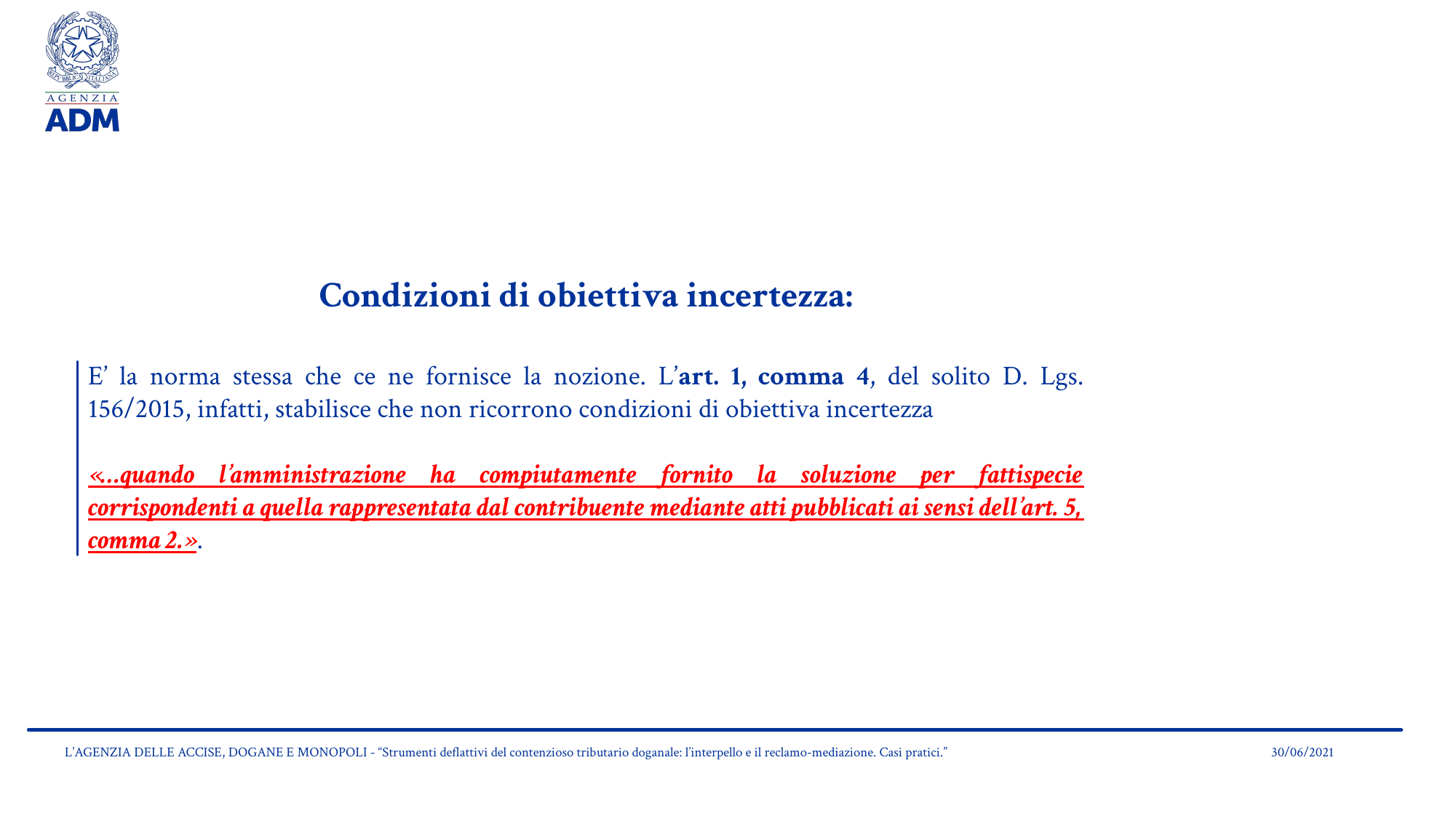

Condizioni di obiettiva incertezza:

E’ la norma stessa che ce ne fornisce la nozione. L’art. 1, comma 4, del solito D. Lgs. 156/2015, infatti, stabilisce che non ricorrono condizioni di obiettiva incertezza

«…quando l’amministrazione ha compiutamente fornito la soluzione per fattispecie corrispondenti a quella rappresentata dal contribuente mediante atti pubblicati ai sensi dell’art. 5, comma 2.».
30/06/2021
L’AGENZIA DELLE ACCISE, DOGANE E MONOPOLI - “Strumenti deflattivi del contenzioso tributario doganale: l’interpello e il reclamo-mediazione. Casi pratici.”